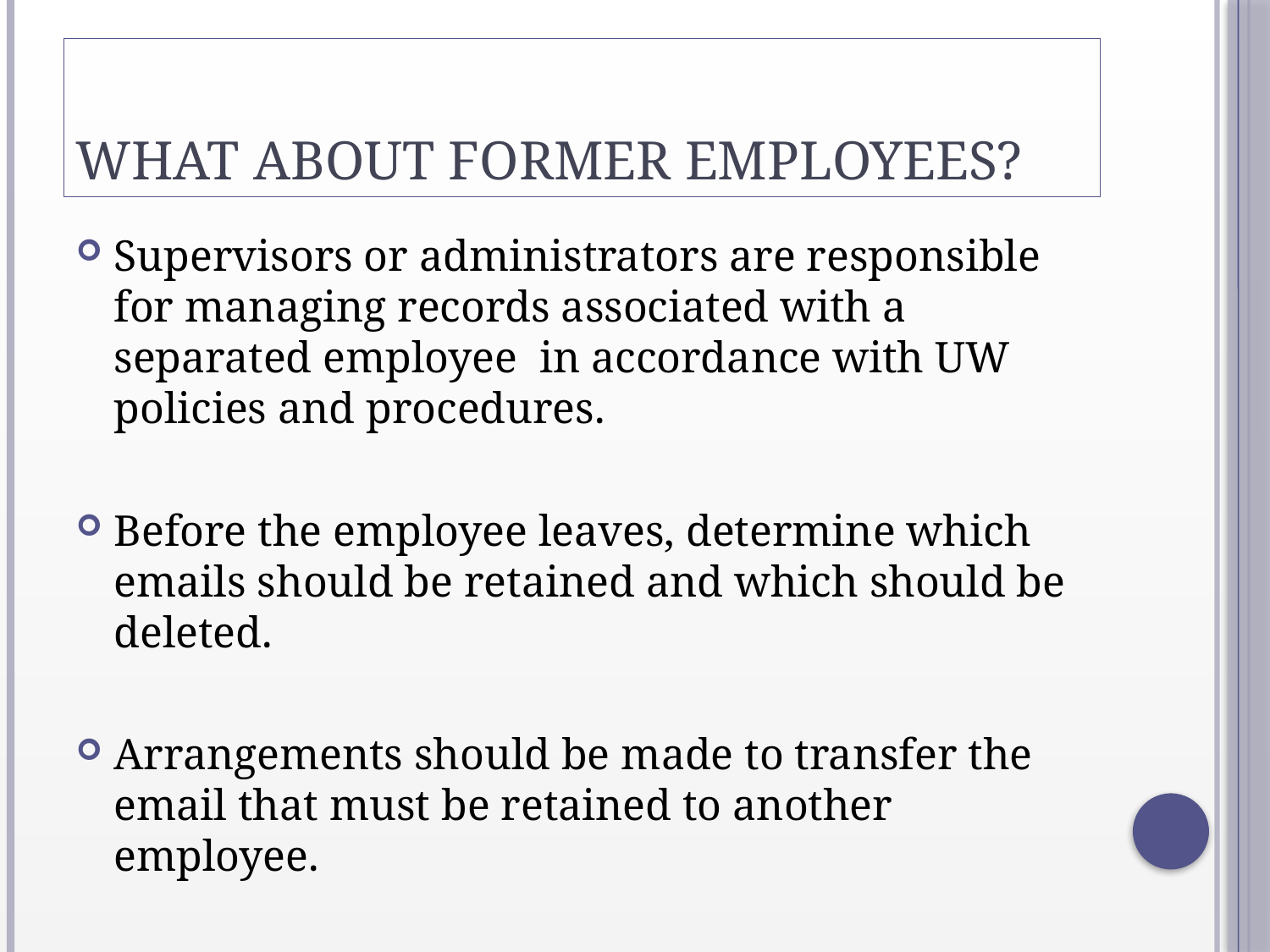

# WHAT ABOUT FORMER EMPLOYEES?
Supervisors or administrators are responsible for managing records associated with a separated employee  in accordance with UW policies and procedures.

Before the employee leaves, determine which emails should be retained and which should be deleted.

Arrangements should be made to transfer the email that must be retained to another employee.